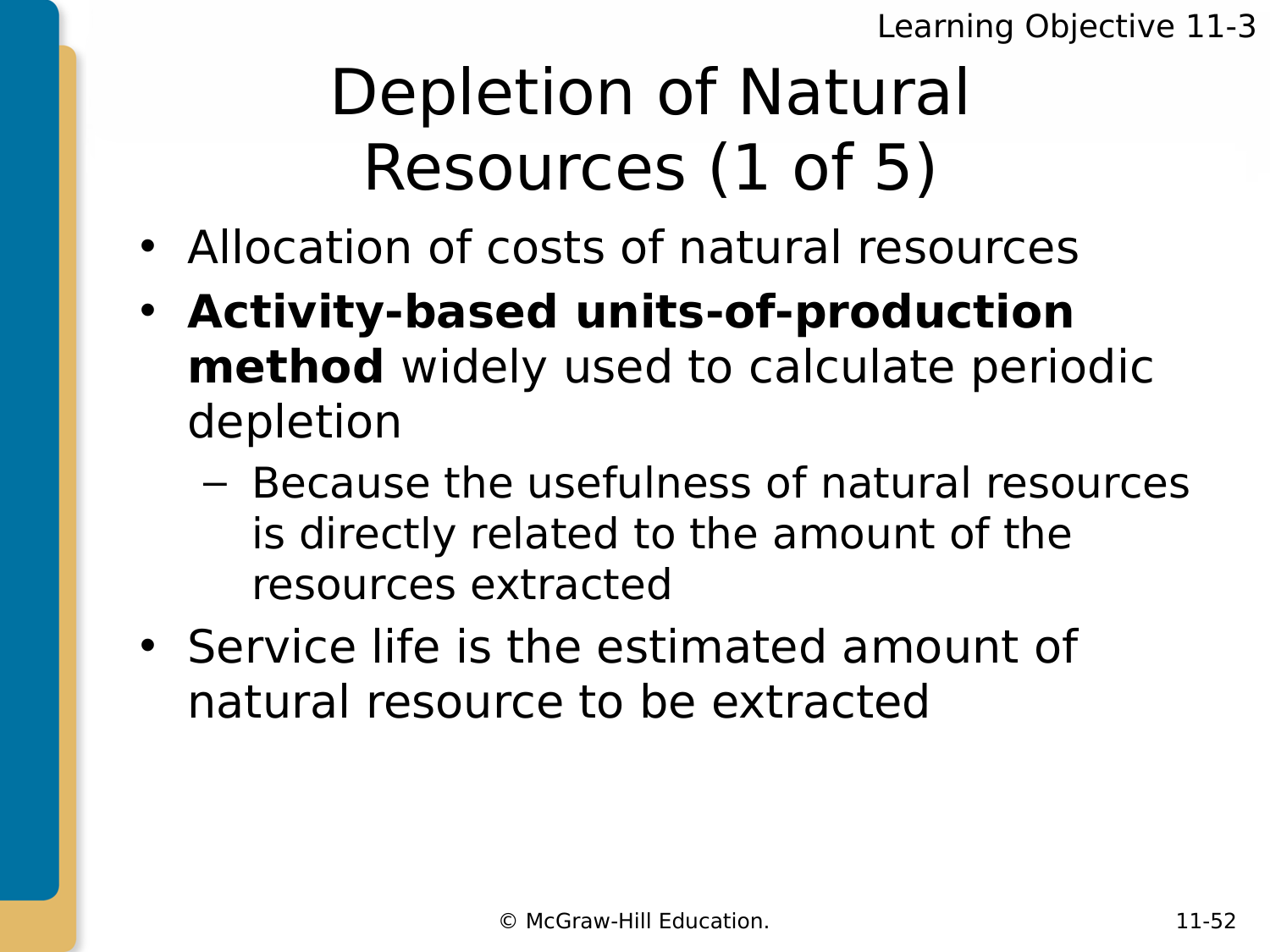

Learning Objective 11-3
# Depletion of Natural Resources (1 of 5)
Allocation of costs of natural resources
Activity-based units-of-production method widely used to calculate periodic depletion
Because the usefulness of natural resources is directly related to the amount of the resources extracted
Service life is the estimated amount of natural resource to be extracted